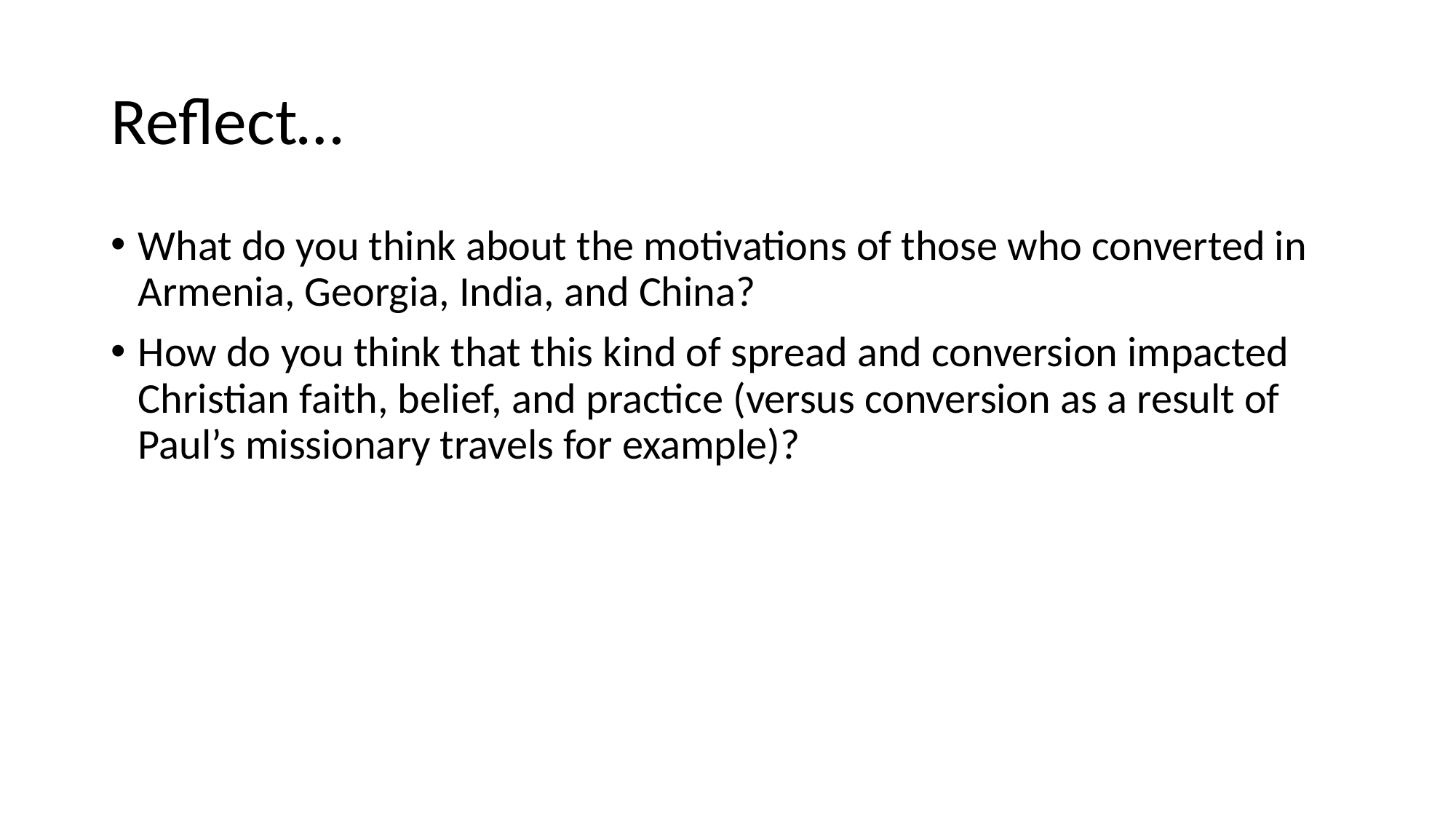

# Reflect…
What do you think about the motivations of those who converted in Armenia, Georgia, India, and China?
How do you think that this kind of spread and conversion impacted Christian faith, belief, and practice (versus conversion as a result of Paul’s missionary travels for example)?